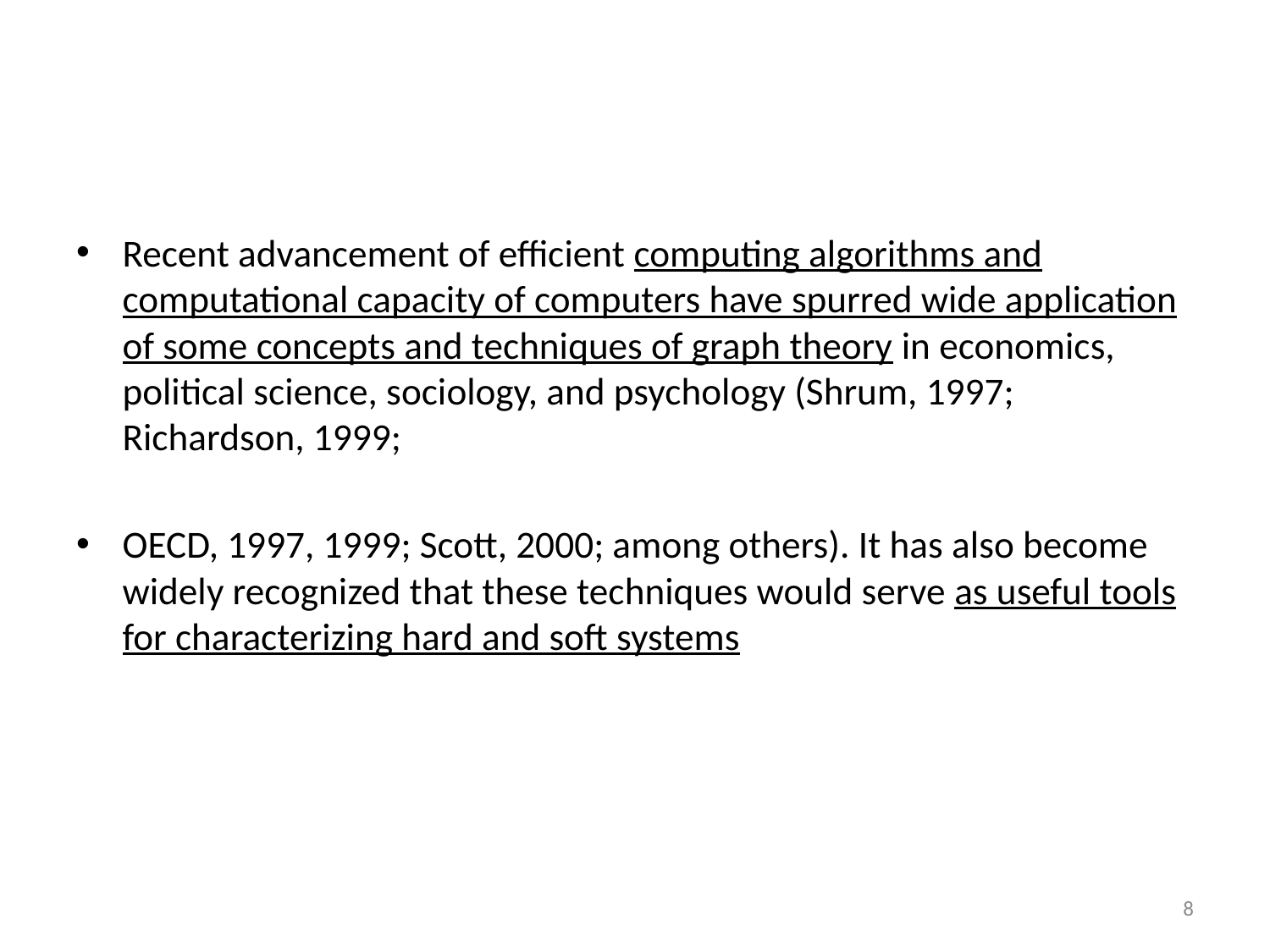

#
Recent advancement of efficient computing algorithms and computational capacity of computers have spurred wide application of some concepts and techniques of graph theory in economics, political science, sociology, and psychology (Shrum, 1997; Richardson, 1999;

OECD, 1997, 1999; Scott, 2000; among others). It has also become widely recognized that these techniques would serve as useful tools for characterizing hard and soft systems
8